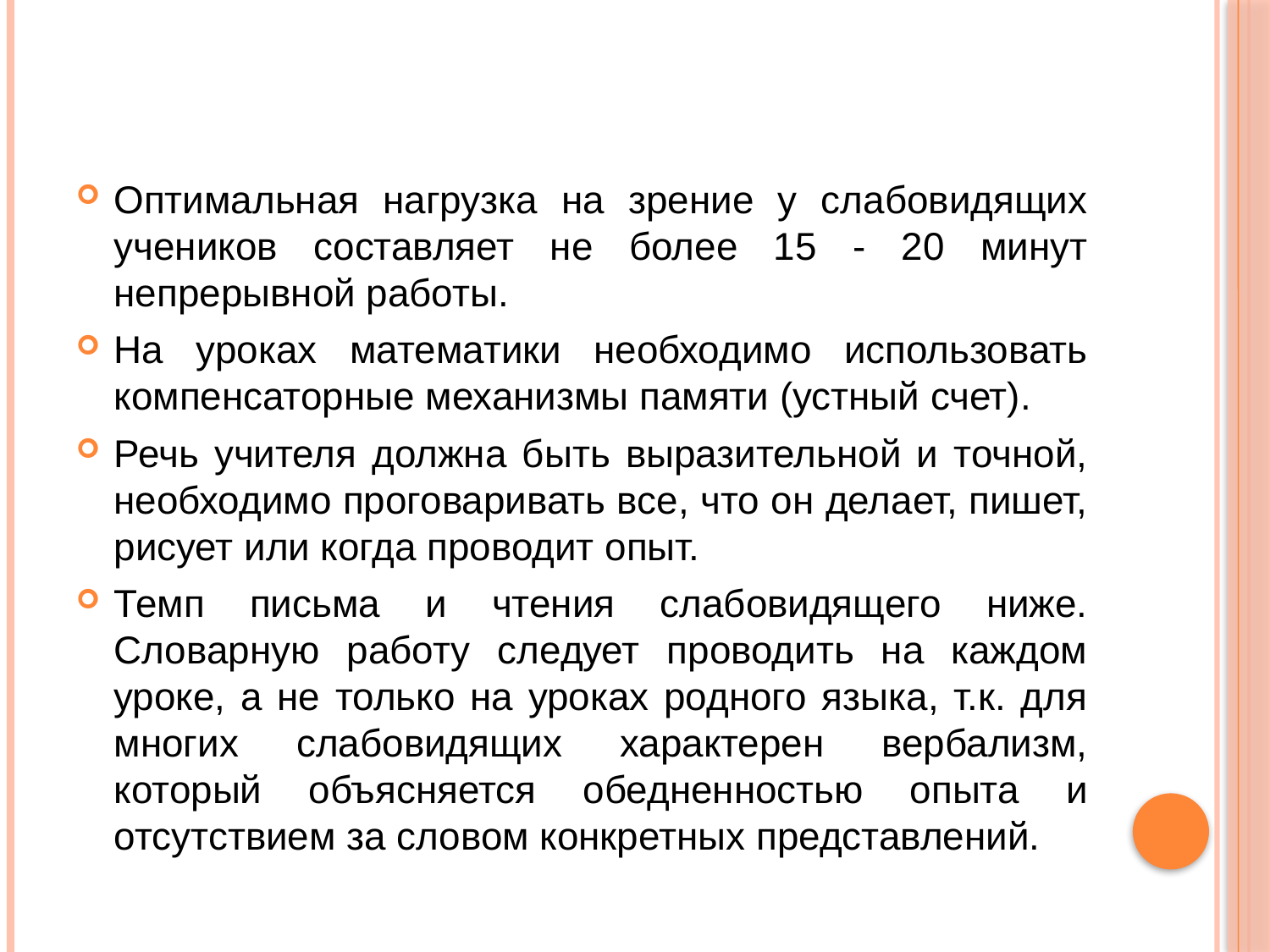

#
Оптимальная нагрузка на зрение у слабовидящих учеников составляет не более 15 - 20 минут непрерывной работы.
На уроках математики необходимо использовать компенсаторные механизмы памяти (устный счет).
Речь учителя должна быть выразительной и точной, необходимо проговаривать все, что он делает, пишет, рисует или когда проводит опыт.
Темп письма и чтения слабовидящего ниже. Словарную работу следует проводить на каждом уроке, а не только на уроках родного языка, т.к. для многих слабовидящих характерен вербализм, который объясняется обедненностью опыта и отсутствием за словом конкретных представлений.